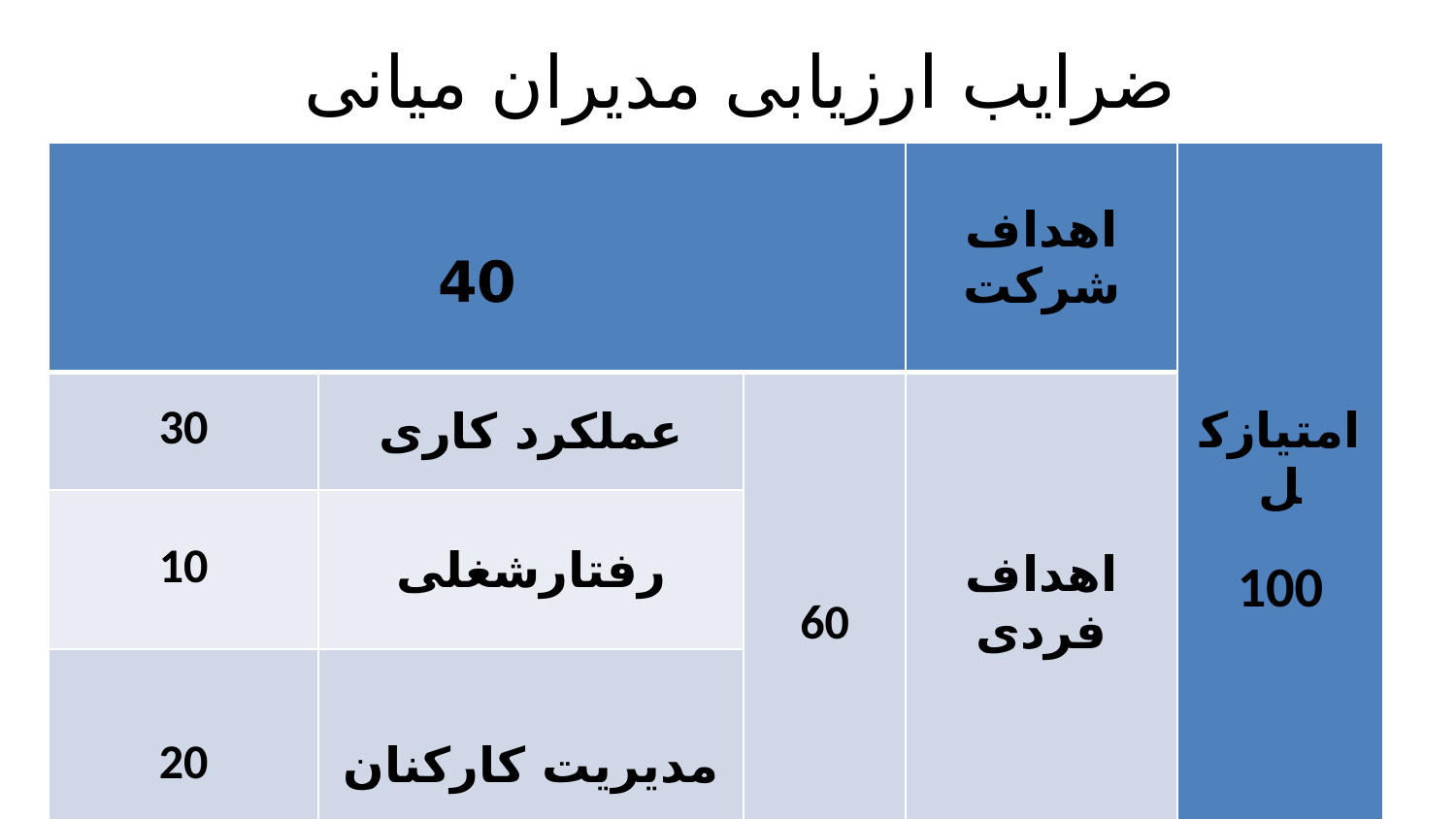

# ضرایب ارزیابی مدیران میانی
| 40 |  |  | اهداف شرکت | امتیازکل 100 |
| --- | --- | --- | --- | --- |
| 30 | عملکرد کاری | 60 | اهداف فردی |  |
| 10 | رفتارشغلی |  |  |  |
| 20 | مدیریت کارکنان |  |  |  |